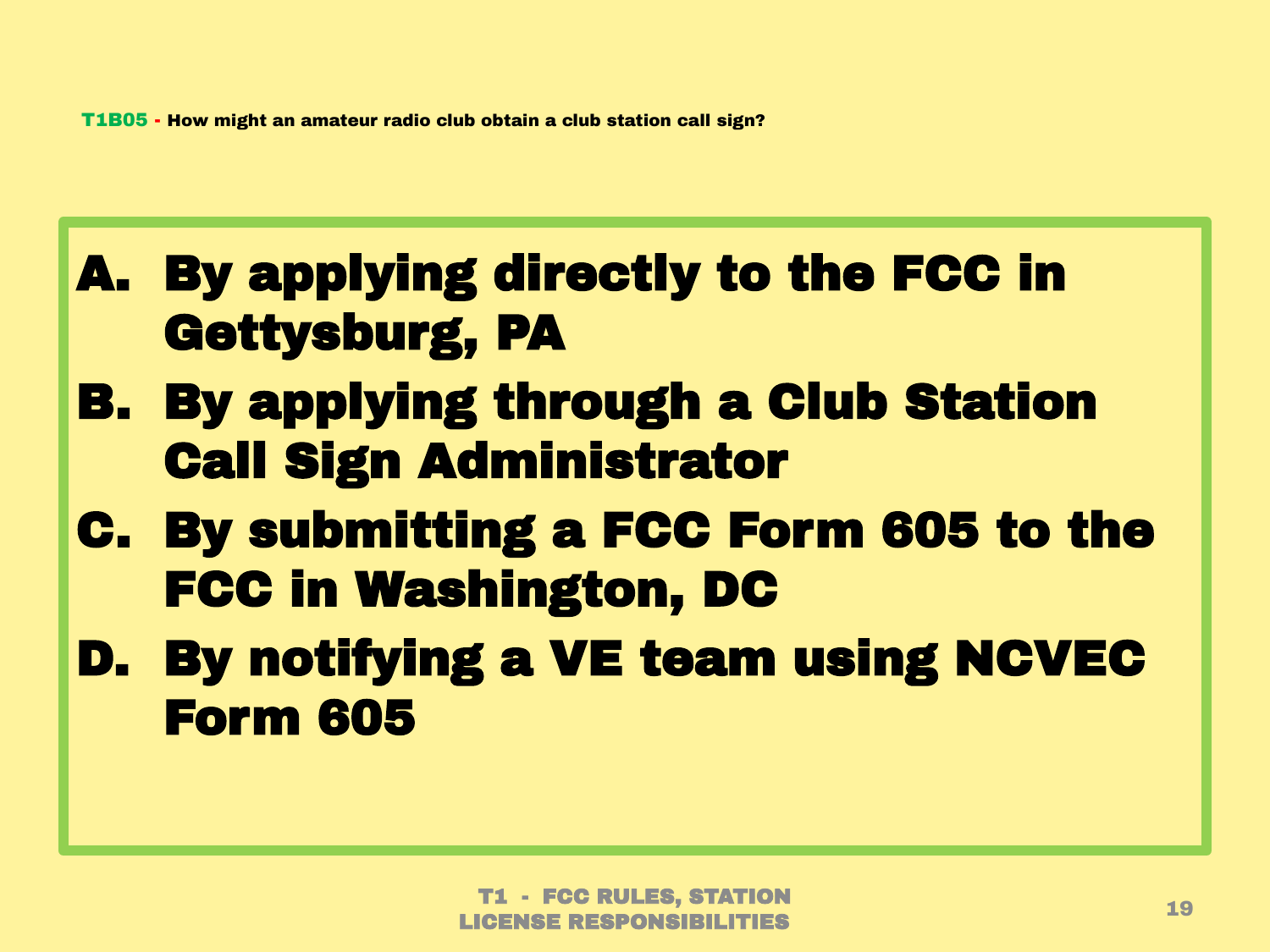

# T1B05 - How might an amateur radio club obtain a club station call sign?

By applying directly to the FCC in Gettysburg, PA
By applying through a Club Station Call Sign Administrator
By submitting a FCC Form 605 to the FCC in Washington, DC
By notifying a VE team using NCVEC Form 605

T1  -  FCC RULES, STATION LICENSE RESPONSIBILITIES
19